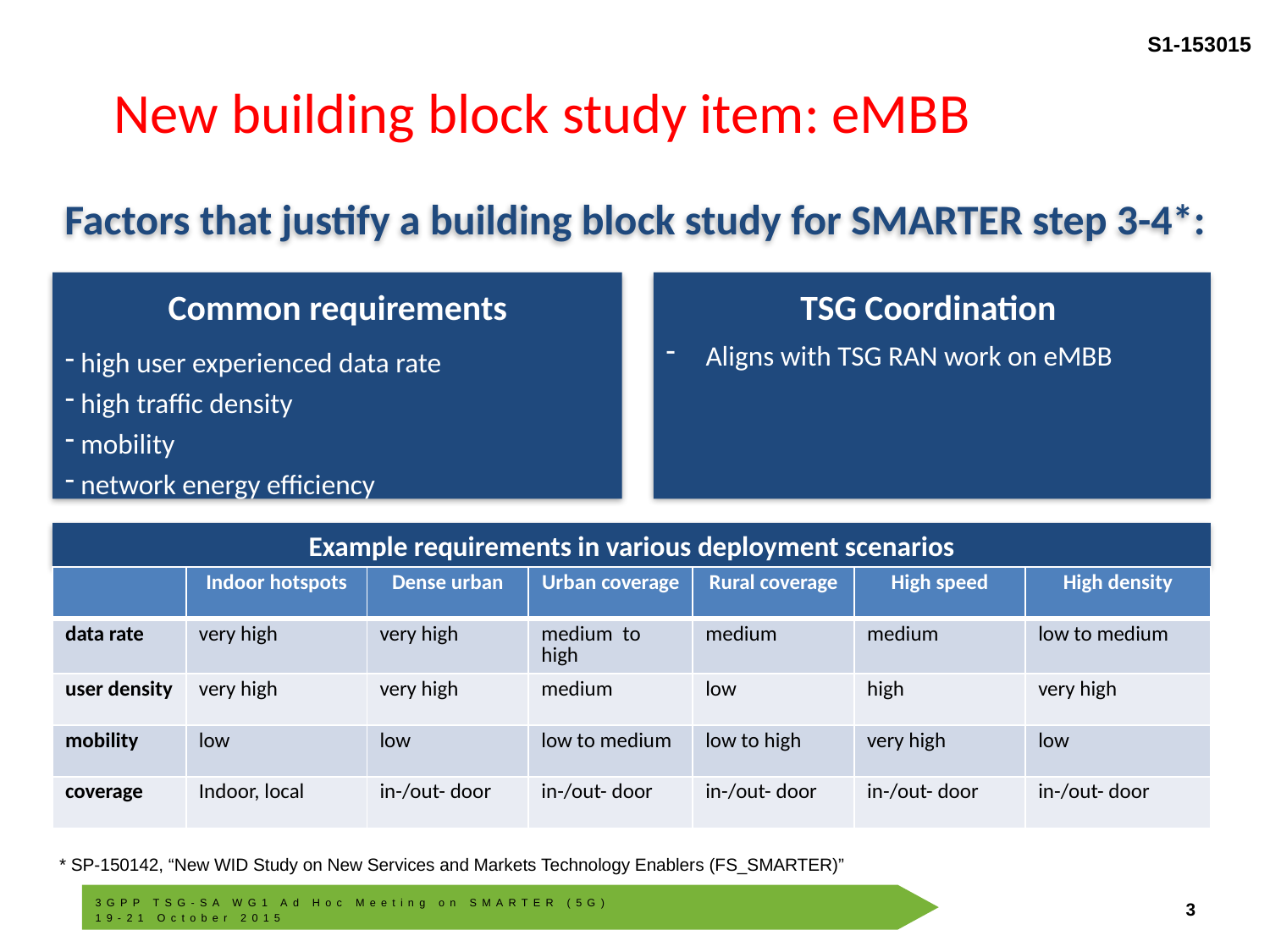

# New building block study item: eMBB
Factors that justify a building block study for SMARTER step 3-4*:
Common requirements
 high user experienced data rate
 high traffic density
 mobility
 network energy efficiency
TSG Coordination
Aligns with TSG RAN work on eMBB
Example requirements in various deployment scenarios
|  | Indoor hotspots | Dense urban | Urban coverage | Rural coverage | High speed | High density |
| --- | --- | --- | --- | --- | --- | --- |
| data rate | very high | very high | medium to high | medium | medium | low to medium |
| user density | very high | very high | medium | low | high | very high |
| mobility | low | low | low to medium | low to high | very high | low |
| coverage | Indoor, local | in-/out- door | in-/out- door | in-/out- door | in-/out- door | in-/out- door |
* SP-150142, “New WID Study on New Services and Markets Technology Enablers (FS_SMARTER)”